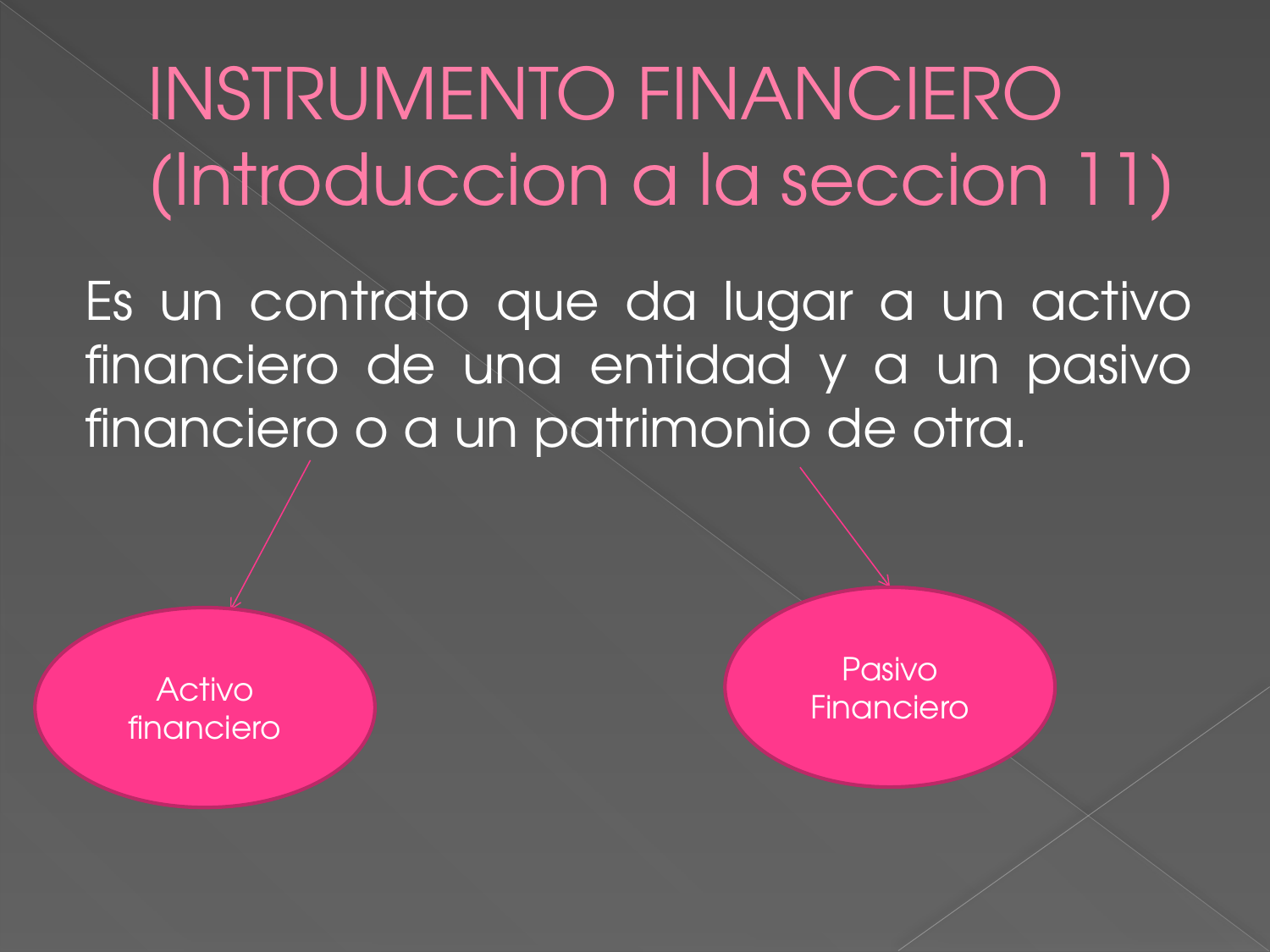

# INSTRUMENTO FINANCIERO (Introduccion a la seccion 11)
Es un contrato que da lugar a un activo financiero de una entidad y a un pasivo financiero o a un patrimonio de otra.

Pasivo Financiero
Activo financiero